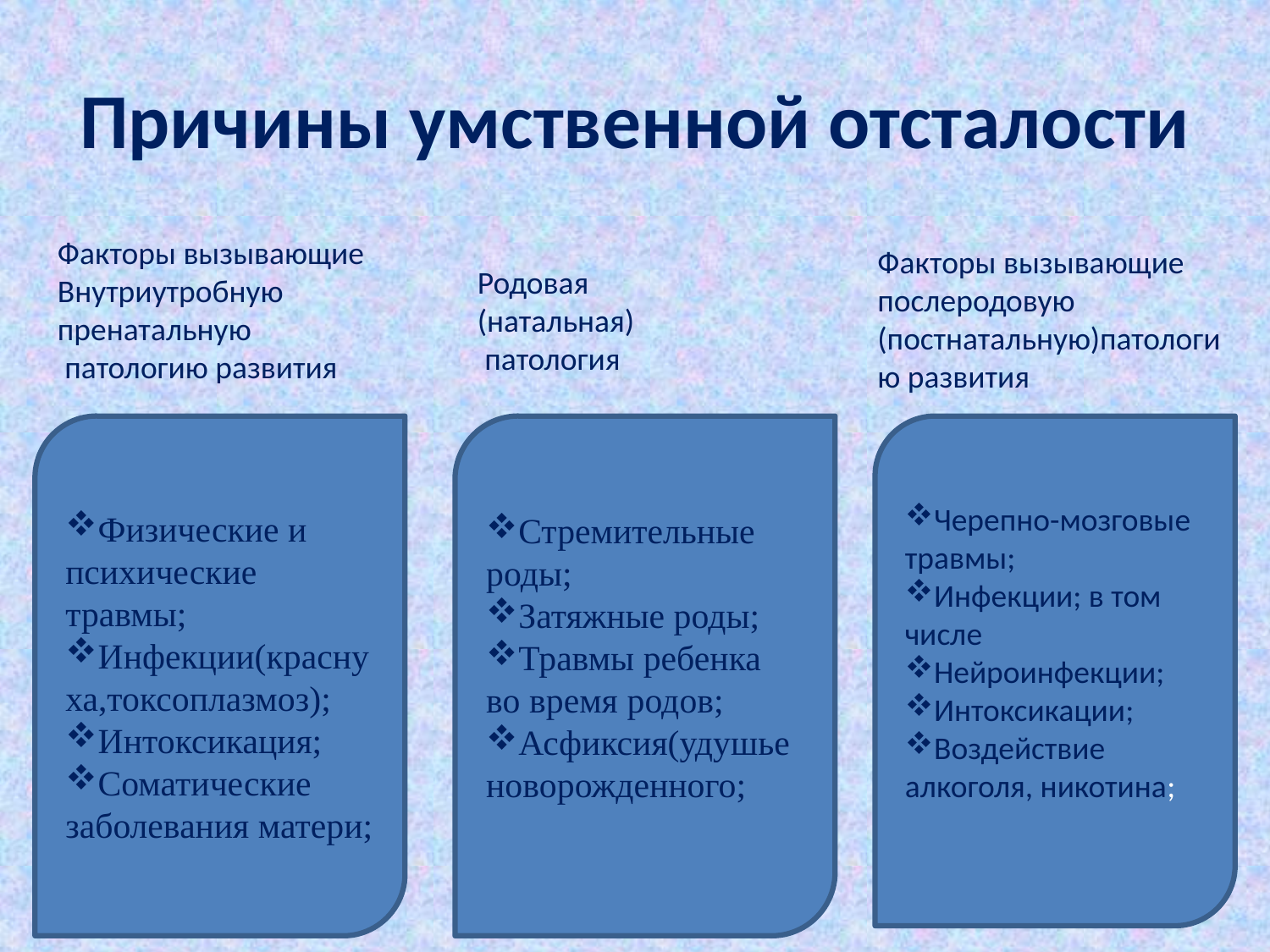

# Причины умственной отсталости
Факторы вызывающие
Внутриутробную пренатальную
 патологию развития
Факторы вызывающие послеродовую
(постнатальную)патологию развития
Родовая (натальная)
 патология
Физические и психические травмы;
Инфекции(краснуха,токсоплазмоз);
Интоксикация;
Соматические заболевания матери;
Стремительные роды;
Затяжные роды;
Травмы ребенка во время родов;
Асфиксия(удушье новорожденного;

Черепно-мозговые травмы;
Инфекции; в том числе
Нейроинфекции;
Интоксикации;
Воздействие алкоголя, никотина;